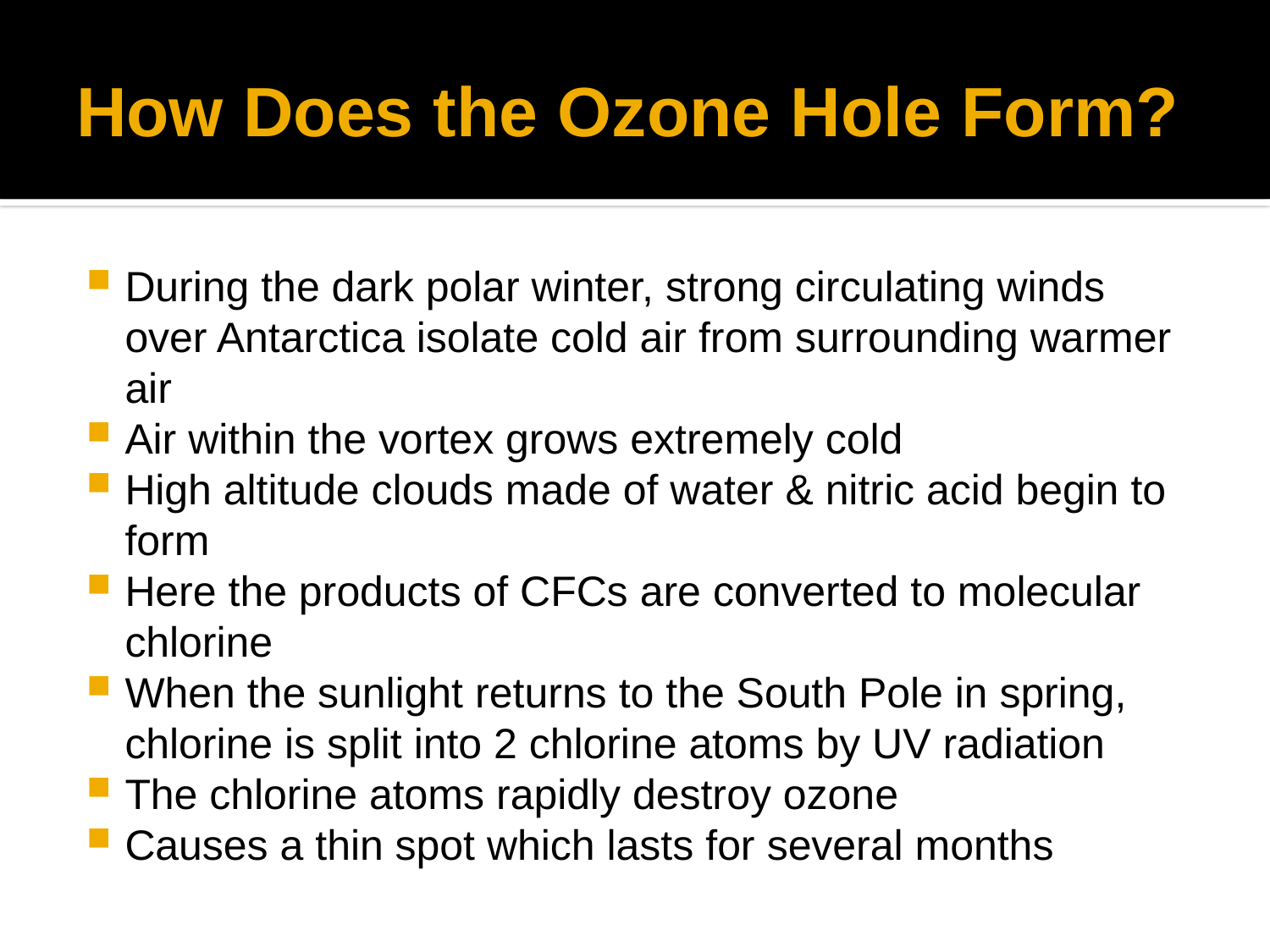

# How Does the Ozone Hole Form?
During the dark polar winter, strong circulating winds over Antarctica isolate cold air from surrounding warmer air
Air within the vortex grows extremely cold
High altitude clouds made of water & nitric acid begin to form
Here the products of CFCs are converted to molecular chlorine
When the sunlight returns to the South Pole in spring, chlorine is split into 2 chlorine atoms by UV radiation
The chlorine atoms rapidly destroy ozone
Causes a thin spot which lasts for several months